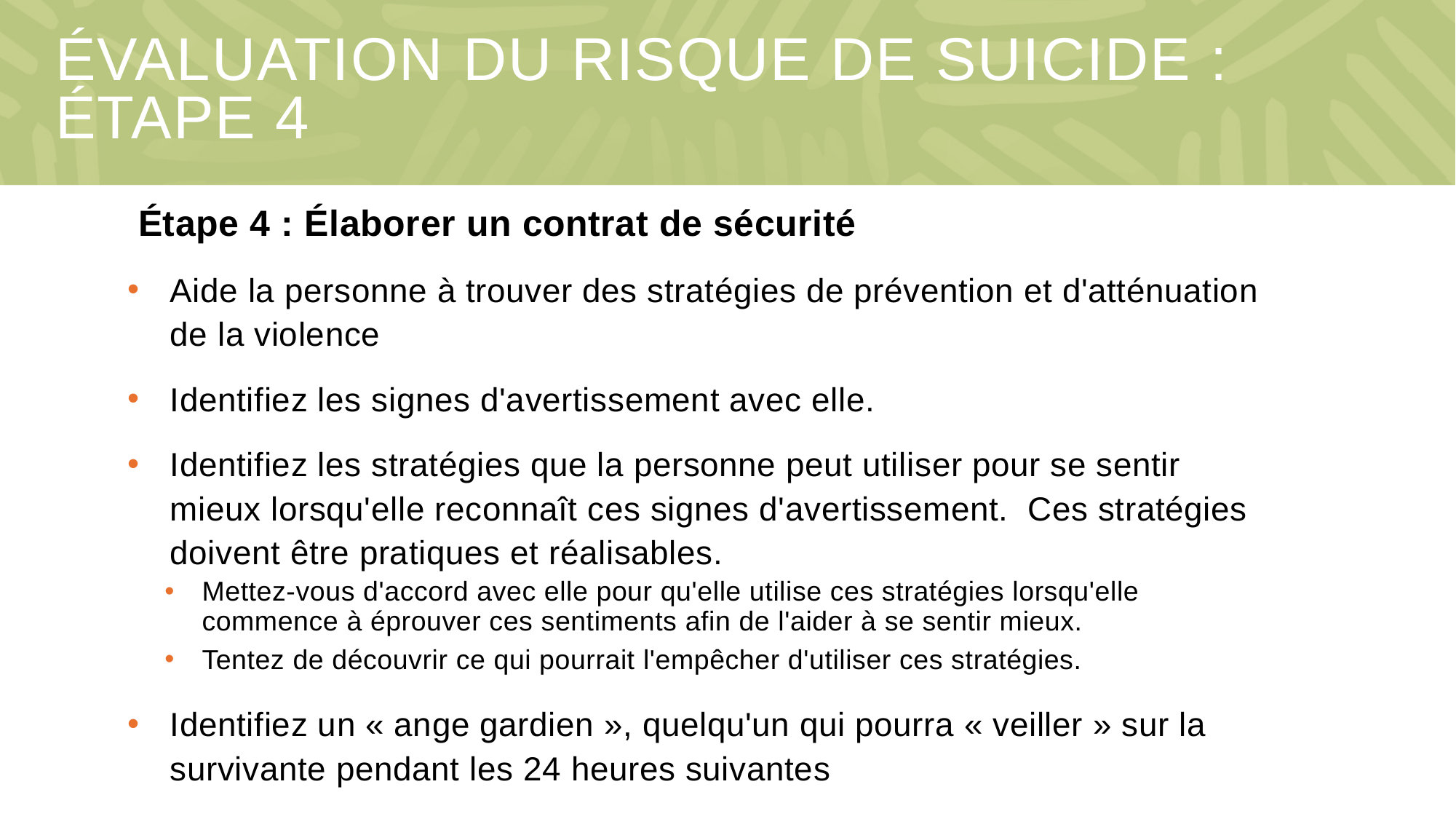

# Évaluation du risque de suicide : étape 4
Étape 4 : Élaborer un contrat de sécurité
Aide la personne à trouver des stratégies de prévention et d'atténuation de la violence
Identifiez les signes d'avertissement avec elle.
Identifiez les stratégies que la personne peut utiliser pour se sentir mieux lorsqu'elle reconnaît ces signes d'avertissement.  Ces stratégies doivent être pratiques et réalisables.
Mettez-vous d'accord avec elle pour qu'elle utilise ces stratégies lorsqu'elle commence à éprouver ces sentiments afin de l'aider à se sentir mieux.
Tentez de découvrir ce qui pourrait l'empêcher d'utiliser ces stratégies.
Identifiez un « ange gardien », quelqu'un qui pourra « veiller » sur la survivante pendant les 24 heures suivantes